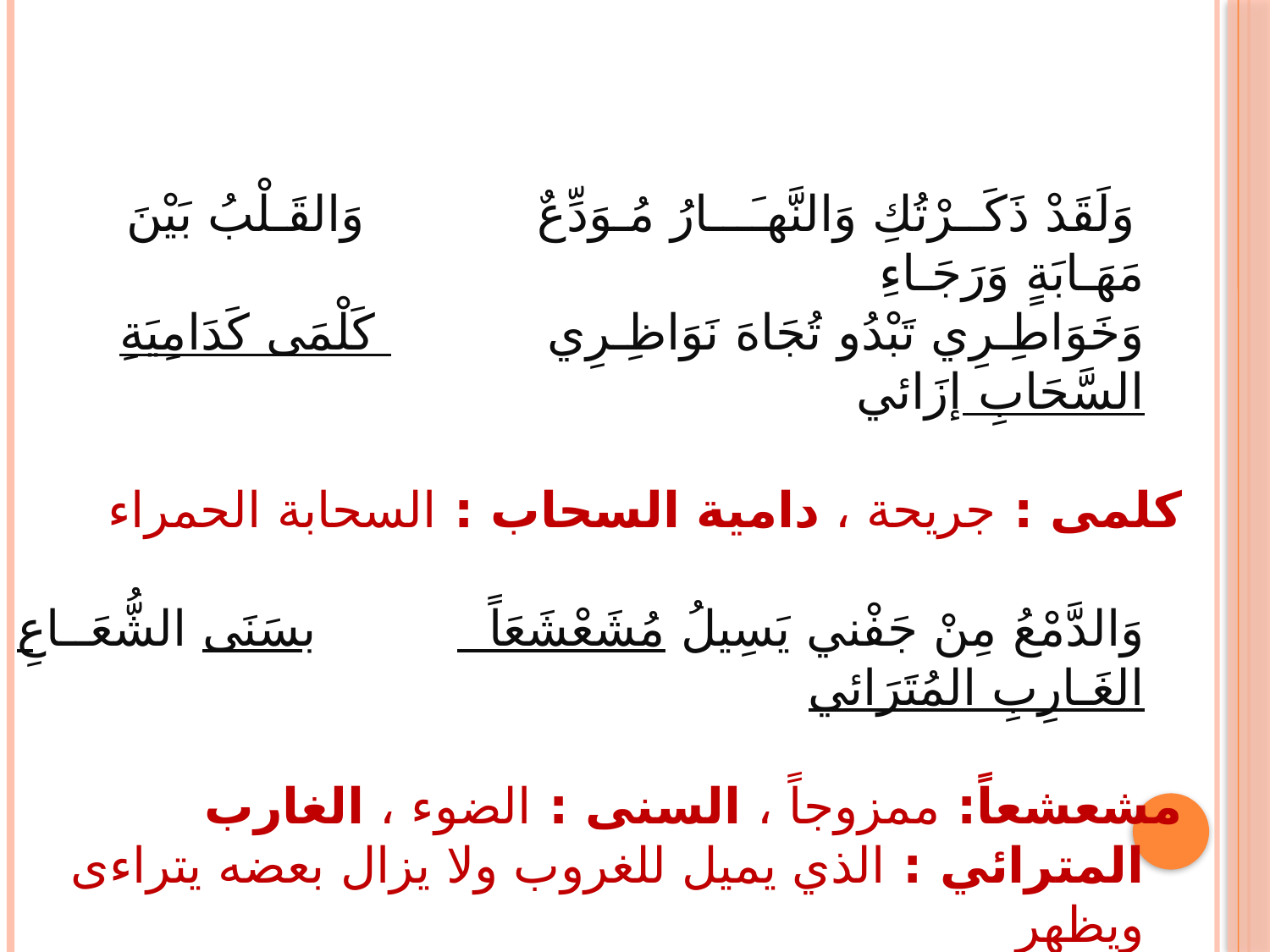

وَلَقَدْ ذَكَــرْتُكِ وَالنَّهـَـــارُ مُـوَدِّعٌ           وَالقَـلْبُ بَيْنَ مَهَـابَةٍ وَرَجَـاءِ
وَخَوَاطِـرِي تَبْدُو تُجَاهَ نَوَاظِـرِي           كَلْمَى كَدَامِيَةِ السَّحَابِ إزَائي

كلمى : جريحة ، دامية السحاب : السحابة الحمراء
وَالدَّمْعُ مِنْ جَفْني يَسِيلُ مُشَعْشَعَاً           بسَنَى الشُّعَــاعِ الغَـارِبِ المُتَرَائي

مشعشعاً: ممزوجاً ، السنى : الضوء ، الغارب المترائي : الذي يميل للغروب ولا يزال بعضه يتراءى ويظهر